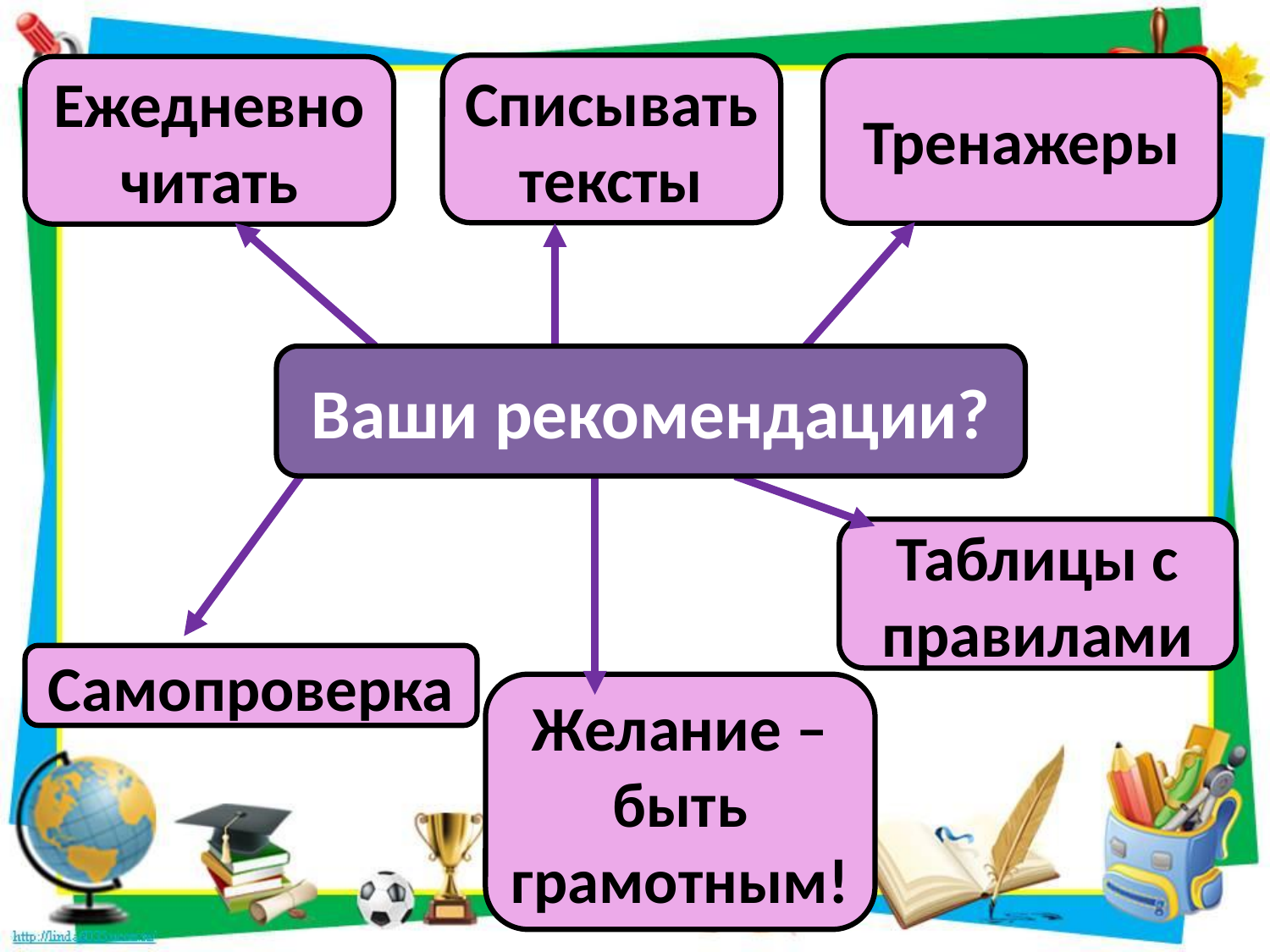

Списывать тексты
Тренажеры
Ежедневно читать
Ваши рекомендации?
Таблицы с правилами
Самопроверка
Желание – быть грамотным!